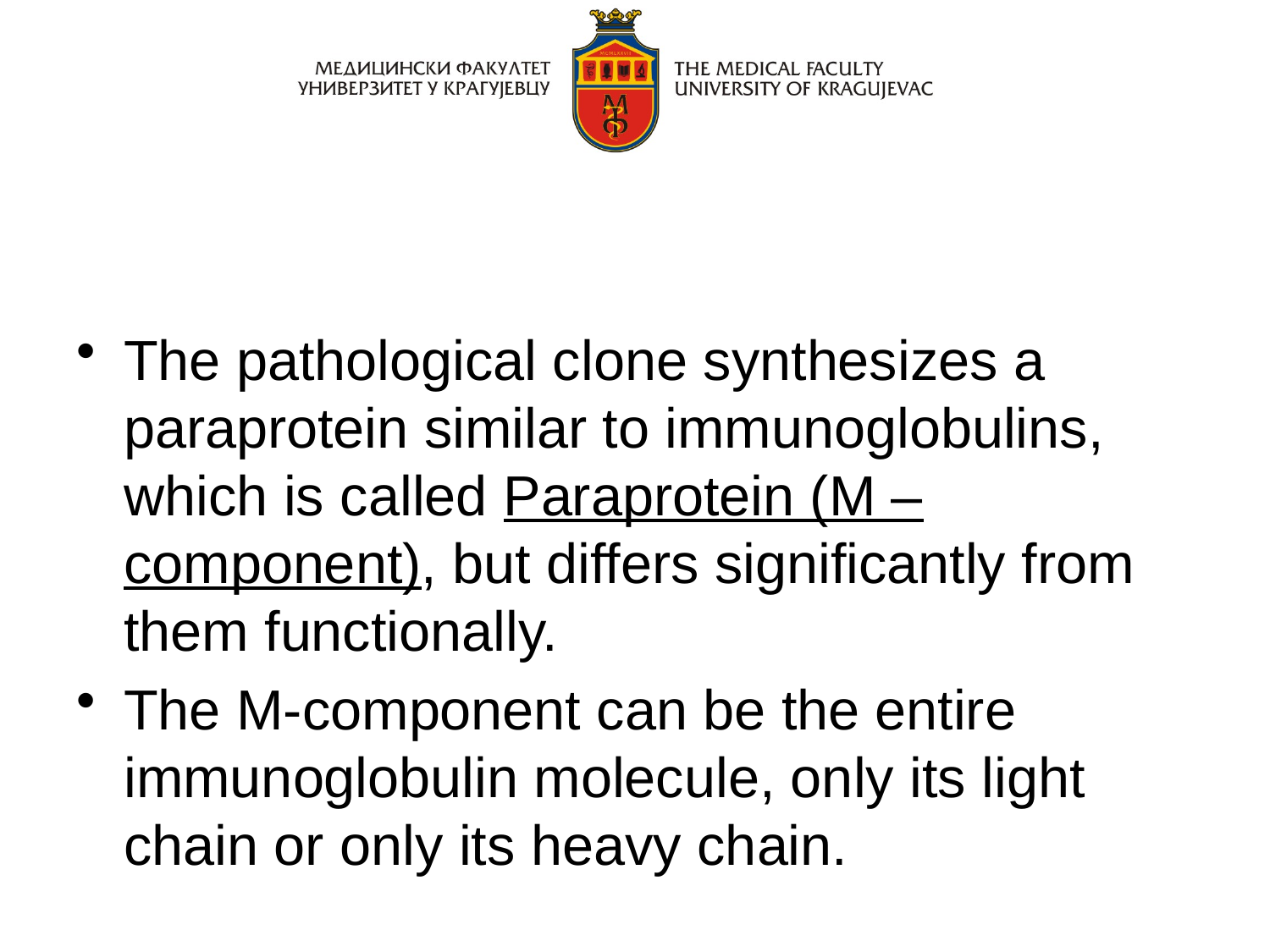

#
The pathological clone synthesizes a paraprotein similar to immunoglobulins, which is called Paraprotein (M –component), but differs significantly from them functionally.
The M-component can be the entire immunoglobulin molecule, only its light chain or only its heavy chain.